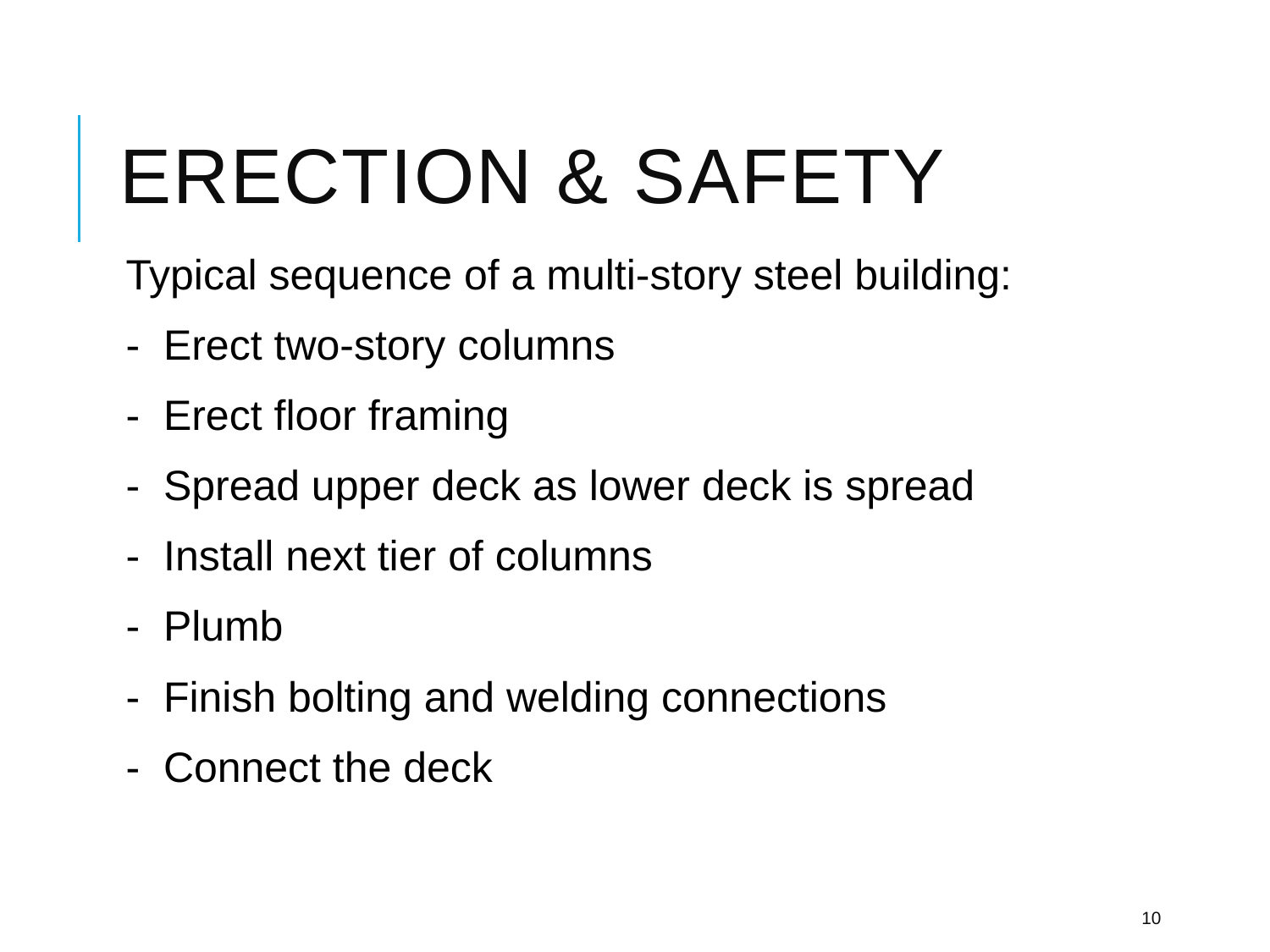

# Erection & Safety
Typical sequence of a multi-story steel building:
-  Erect two-story columns
-  Erect floor framing
-  Spread upper deck as lower deck is spread
-  Install next tier of columns
-  Plumb
-  Finish bolting and welding connections
-  Connect the deck
10